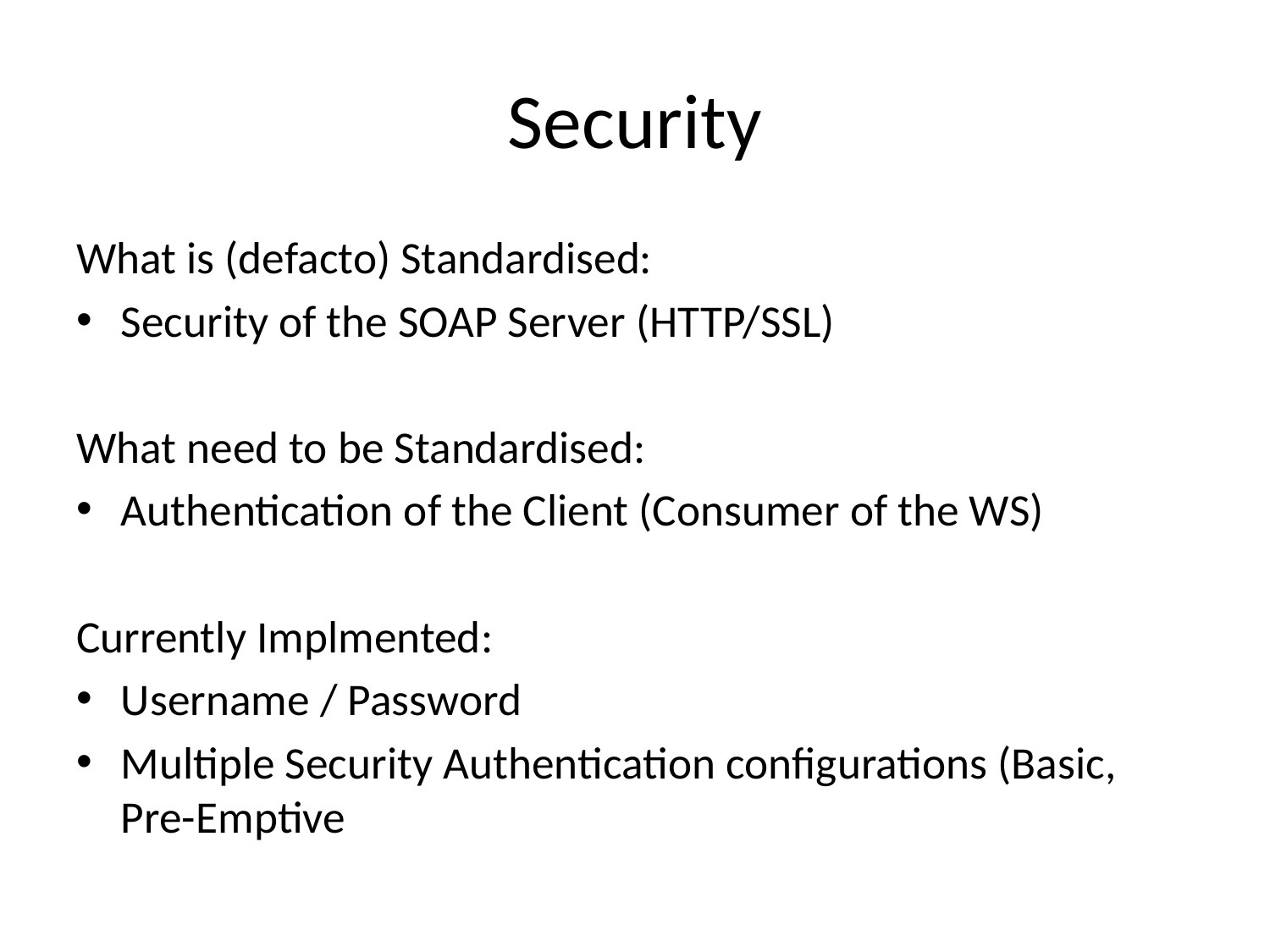

# Security
What is (defacto) Standardised:
Security of the SOAP Server (HTTP/SSL)

What need to be Standardised:
Authentication of the Client (Consumer of the WS)

Currently Implmented:
Username / Password
Multiple Security Authentication configurations (Basic, Pre-Emptive